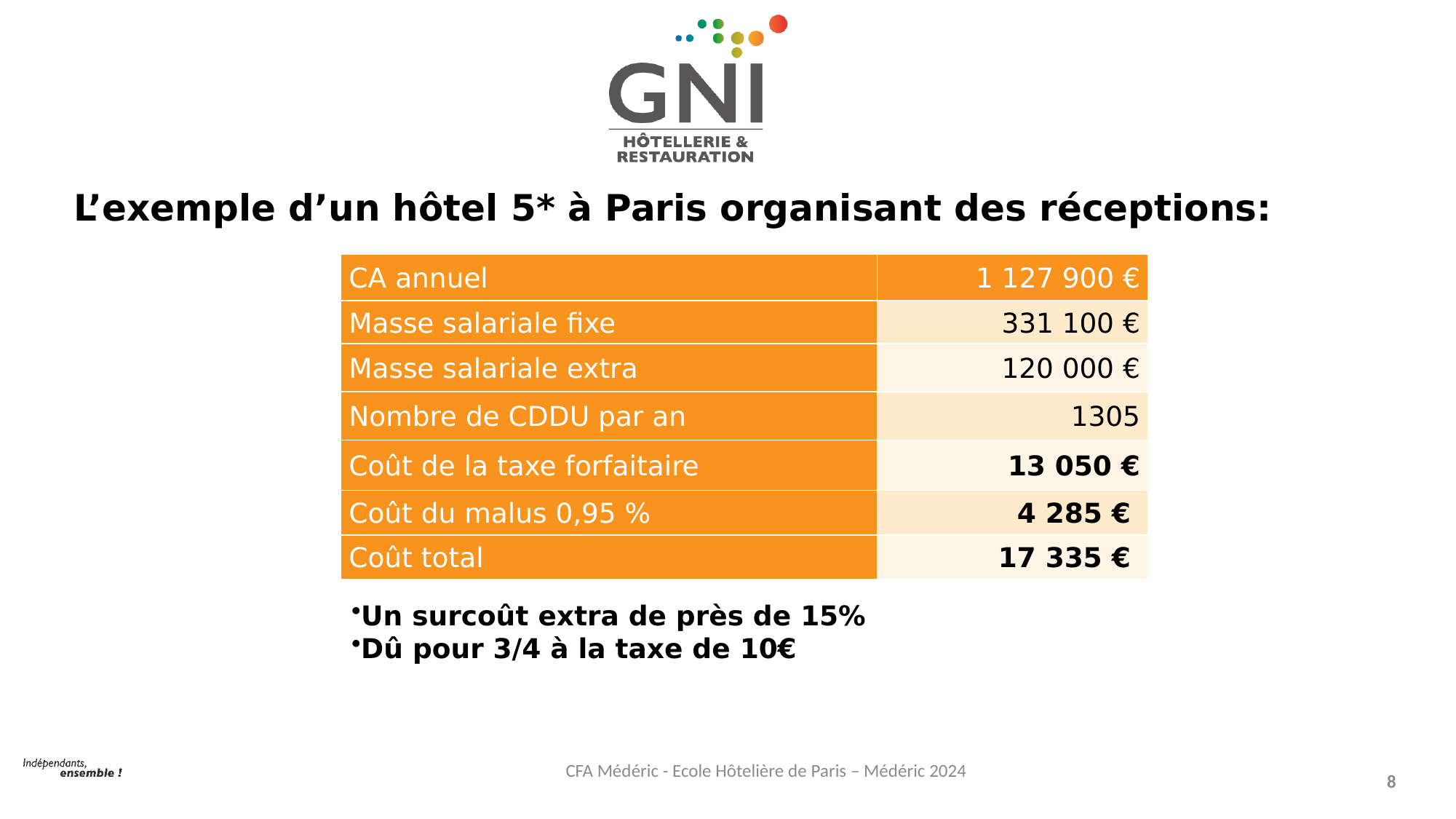

L’exemple d’un hôtel 5* à Paris organisant des réceptions:
| CA annuel | 1 127 900 € |
| --- | --- |
| Masse salariale fixe | 331 100 € |
| Masse salariale extra | 120 000 € |
| Nombre de CDDU par an | 1305 |
| Coût de la taxe forfaitaire | 13 050 € |
| Coût du malus 0,95 % | 4 285 € |
| Coût total | 17 335 € |
Un surcoût extra de près de 15%
Dû pour 3/4 à la taxe de 10€

CFA Médéric - Ecole Hôtelière de Paris – Médéric 2024

8